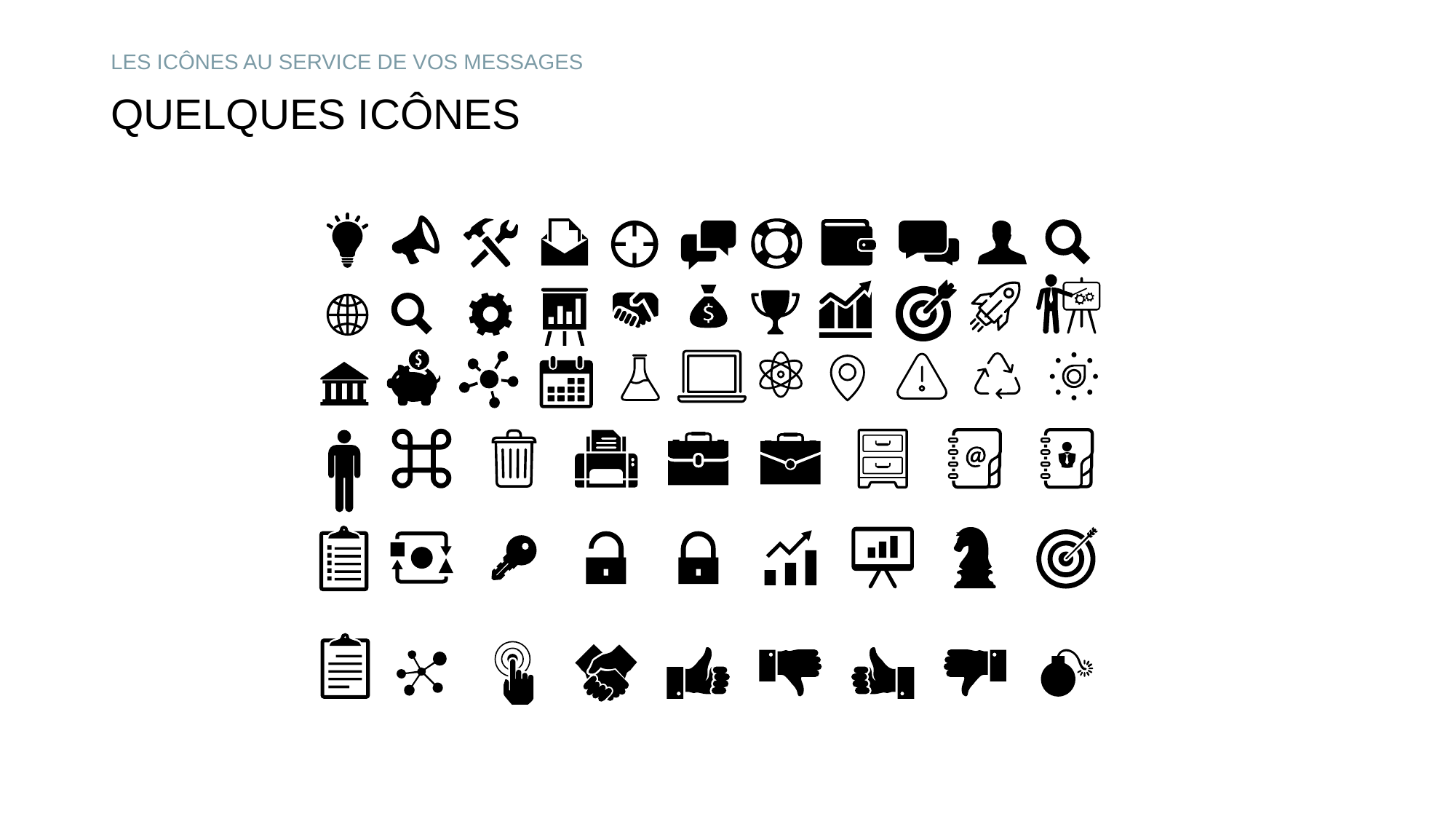

Les icônes au service de vos messages
# Quelques icônes